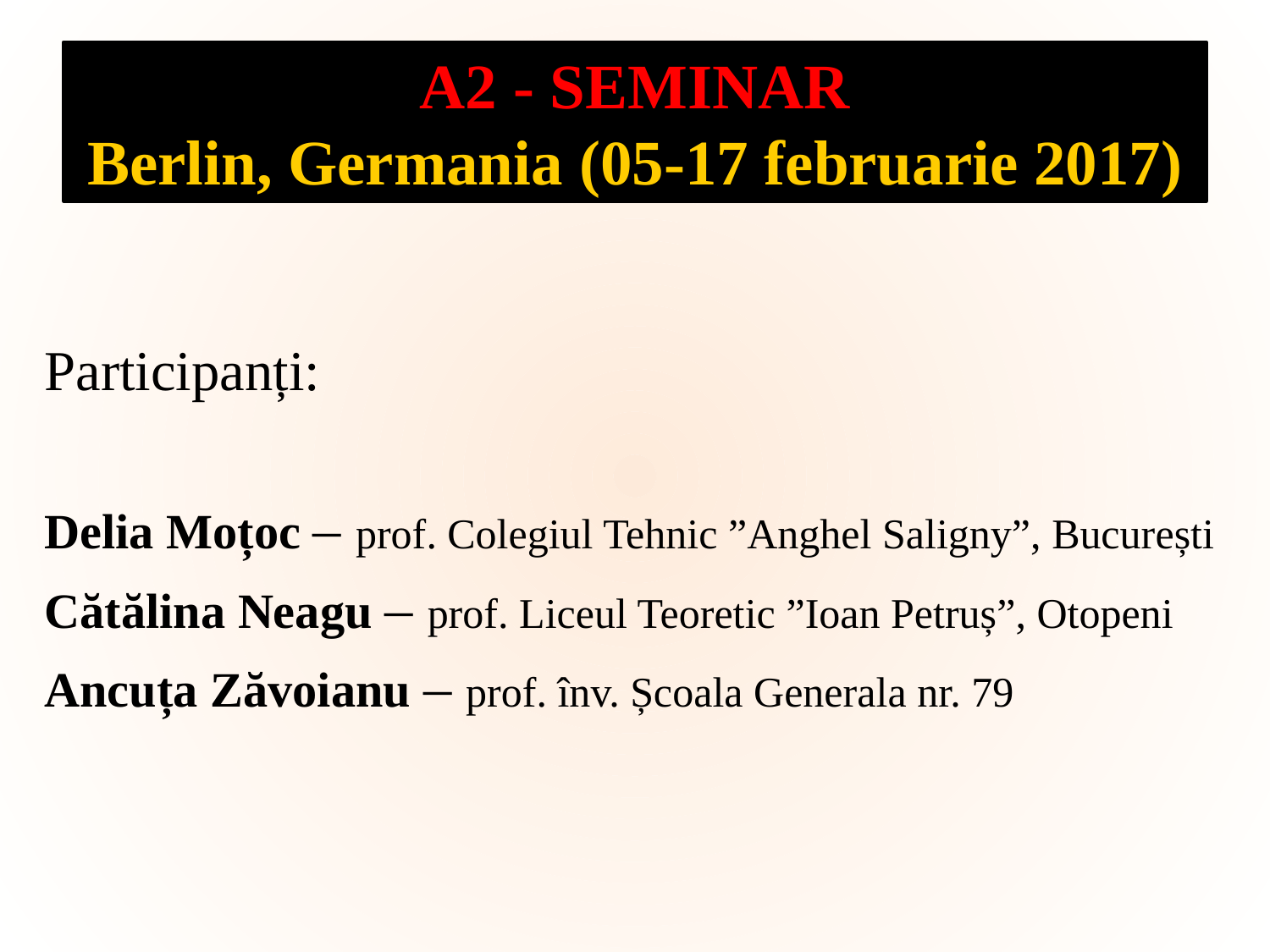

# A2 - SEMINAR Berlin, Germania (05-17 februarie 2017)
Participanți:

Delia Moțoc – prof. Colegiul Tehnic ”Anghel Saligny”, București
Cătălina Neagu – prof. Liceul Teoretic ”Ioan Petruș”, Otopeni
Ancuța Zăvoianu – prof. înv. Școala Generala nr. 79